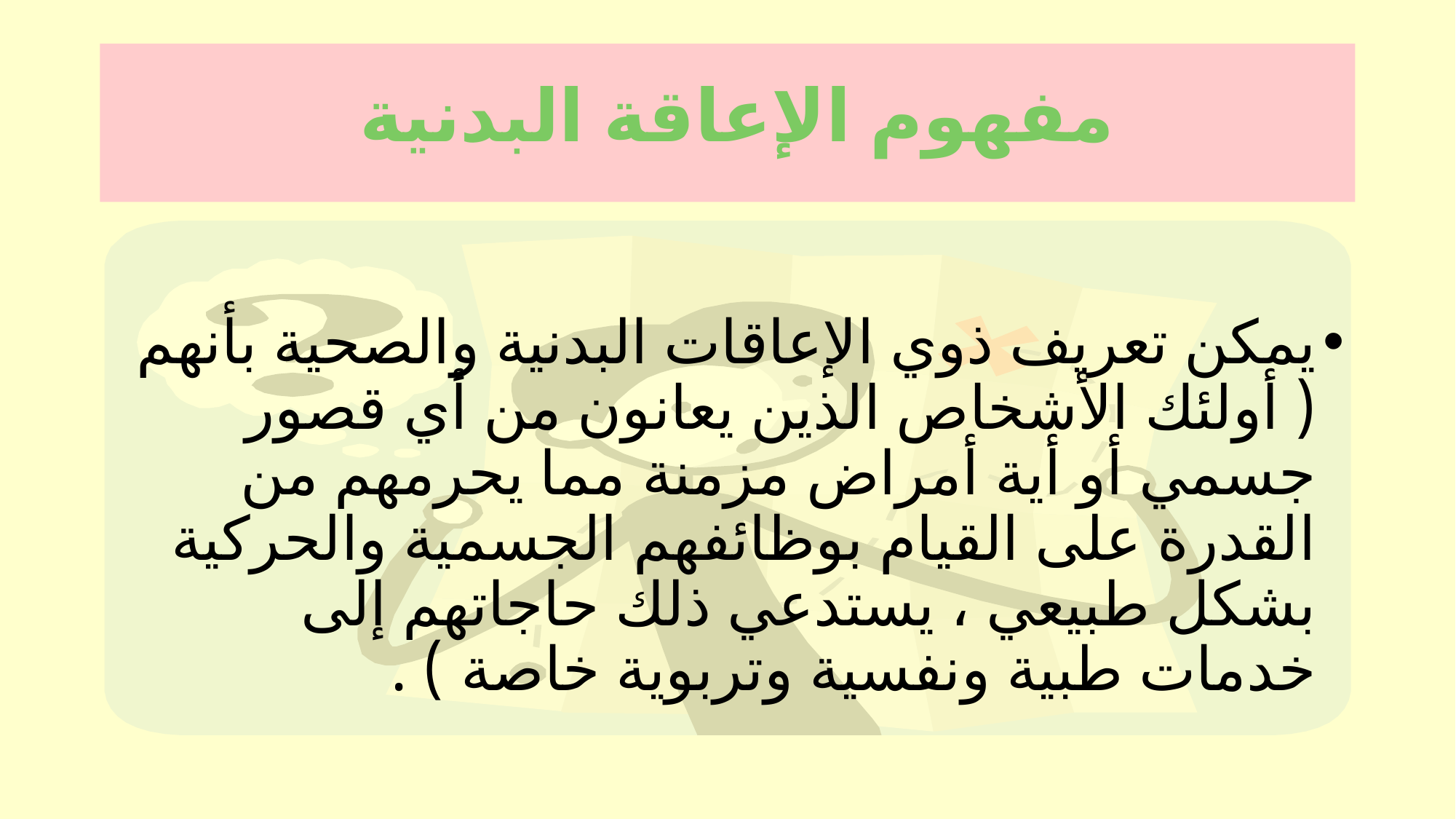

# مفهوم الإعاقة البدنية

يمكن تعريف ذوي الإعاقات البدنية والصحية بأنهم ( أولئك الأشخاص الذين يعانون من أي قصور جسمي أو أية أمراض مزمنة مما يحرمهم من القدرة على القيام بوظائفهم الجسمية والحركية بشكل طبيعي ، يستدعي ذلك حاجاتهم إلى خدمات طبية ونفسية وتربوية خاصة ) .